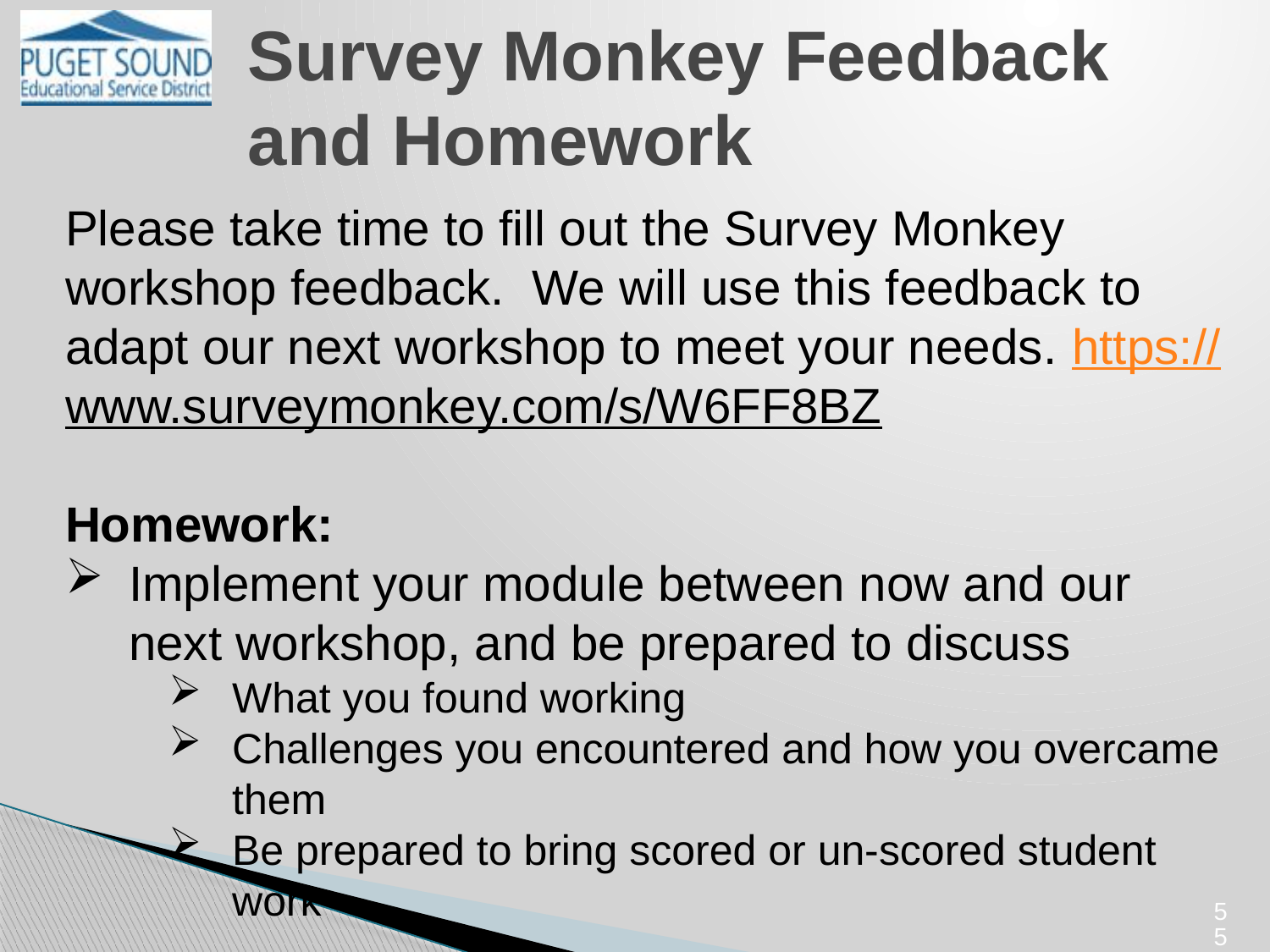

# Survey Monkey Feedback and Homework
Please take time to fill out the Survey Monkey workshop feedback.  We will use this feedback to adapt our next workshop to meet your needs. https://www.surveymonkey.com/s/W6FF8BZ

Homework:
Implement your module between now and our next workshop, and be prepared to discuss
What you found working
Challenges you encountered and how you overcame them
Be prepared to bring scored or un-scored student work
55